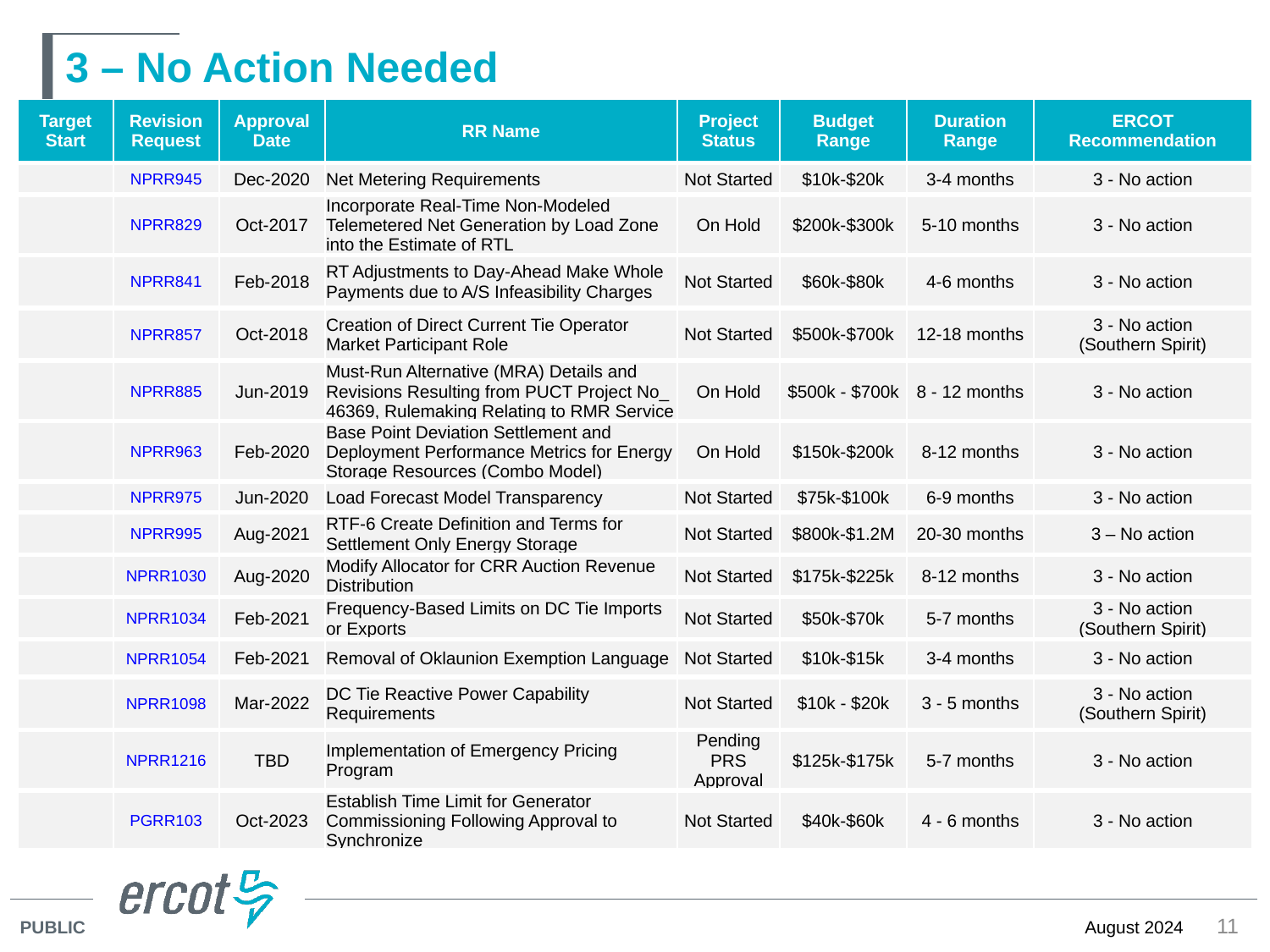

# 3 – No Action Needed
| Target Start | Revision Request | Approval Date | RR Name | Project Status | Budget Range | Duration Range | ERCOT Recommendation |
| --- | --- | --- | --- | --- | --- | --- | --- |
|  | NPRR945 | Dec-2020 | Net Metering Requirements | Not Started | $10k-$20k | 3-4 months | 3 - No action |
|  | NPRR829 | Oct-2017 | Incorporate Real-Time Non-Modeled Telemetered Net Generation by Load Zone into the Estimate of RTL | On Hold | $200k-$300k | 5-10 months | 3 - No action |
|  | NPRR841 | Feb-2018 | RT Adjustments to Day-Ahead Make Whole Payments due to A/S Infeasibility Charges | Not Started | $60k-$80k | 4-6 months | 3 - No action |
|  | NPRR857 | Oct-2018 | Creation of Direct Current Tie Operator Market Participant Role | Not Started | $500k-$700k | 12-18 months | 3 - No action (Southern Spirit) |
|  | NPRR885 | Jun-2019 | Must-Run Alternative (MRA) Details and Revisions Resulting from PUCT Project No\_ 46369, Rulemaking Relating to RMR Service | On Hold | $500k - $700k | 8 - 12 months | 3 - No action |
|  | NPRR963 | Feb-2020 | Base Point Deviation Settlement and Deployment Performance Metrics for Energy Storage Resources (Combo Model) | On Hold | $150k-$200k | 8-12 months | 3 - No action |
|  | NPRR975 | Jun-2020 | Load Forecast Model Transparency | Not Started | $75k-$100k | 6-9 months | 3 - No action |
|  | NPRR995 | Aug-2021 | RTF-6 Create Definition and Terms for Settlement Only Energy Storage | Not Started | $800k-$1.2M | 20-30 months | 3 – No action |
|  | NPRR1030 | Aug-2020 | Modify Allocator for CRR Auction Revenue Distribution | Not Started | $175k-$225k | 8-12 months | 3 - No action |
|  | NPRR1034 | Feb-2021 | Frequency-Based Limits on DC Tie Imports or Exports | Not Started | $50k-$70k | 5-7 months | 3 - No action (Southern Spirit) |
|  | NPRR1054 | Feb-2021 | Removal of Oklaunion Exemption Language | Not Started | $10k-$15k | 3-4 months | 3 - No action |
|  | NPRR1098 | Mar-2022 | DC Tie Reactive Power Capability Requirements | Not Started | $10k - $20k | 3 - 5 months | 3 - No action (Southern Spirit) |
|  | NPRR1216 | TBD | Implementation of Emergency Pricing Program | Pending PRS Approval | $125k-$175k | 5-7 months | 3 - No action |
|  | PGRR103 | Oct-2023 | Establish Time Limit for Generator Commissioning Following Approval to Synchronize | Not Started | $40k-$60k | 4 - 6 months | 3 - No action |
11